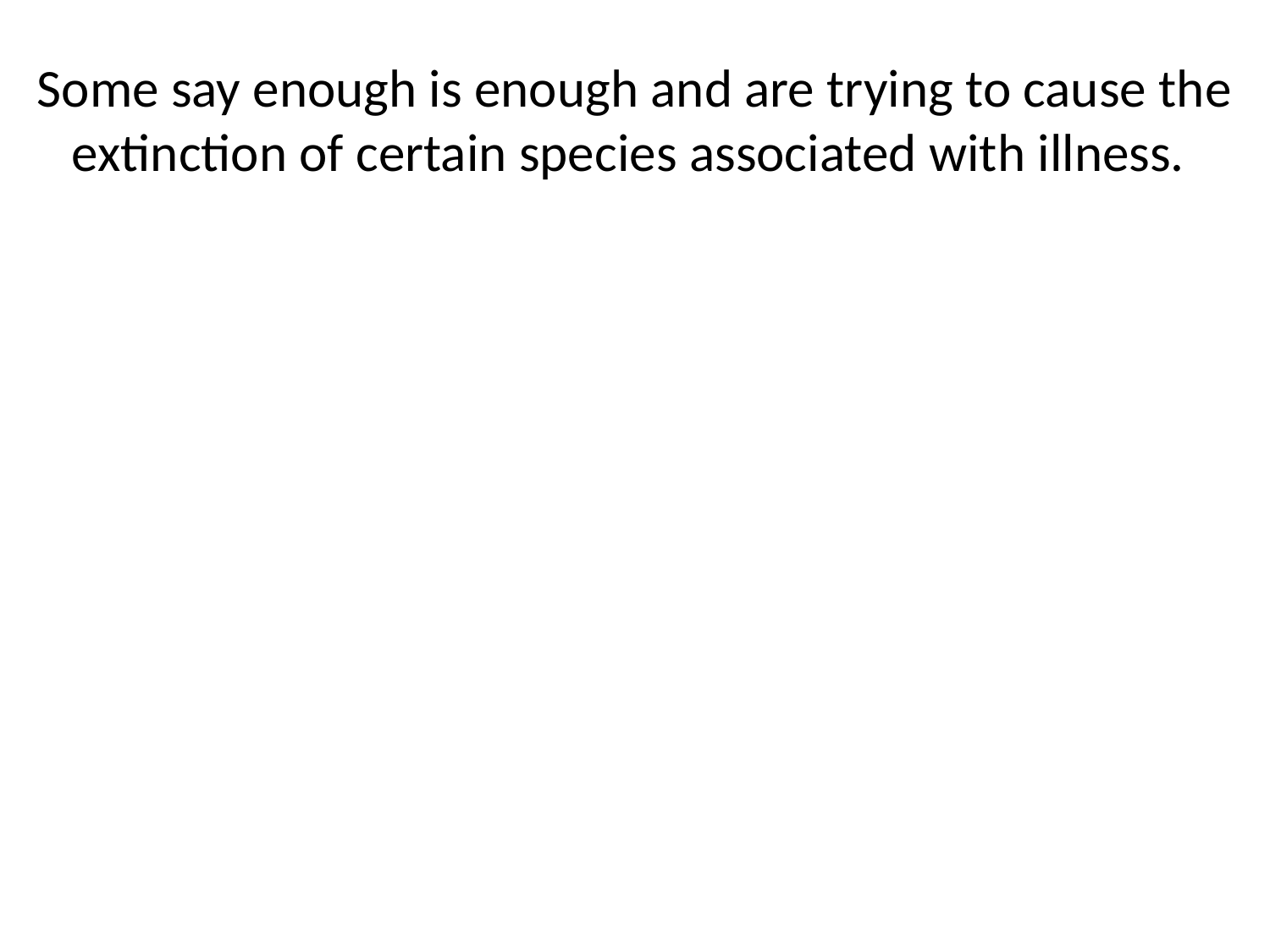

# Some say enough is enough and are trying to cause the extinction of certain species associated with illness.